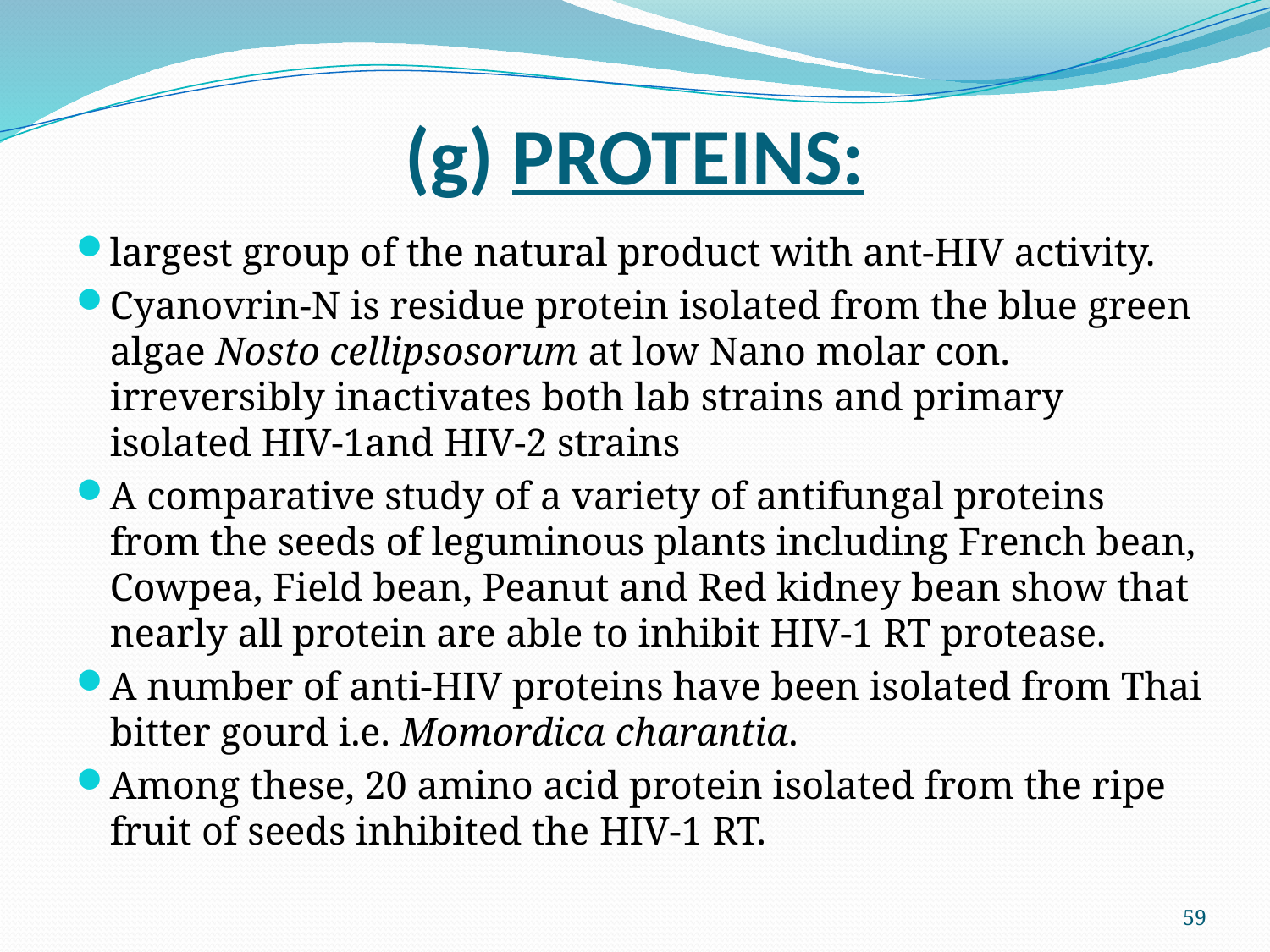

# (g) PROTEINS:
largest group of the natural product with ant-HIV activity.
Cyanovrin-N is residue protein isolated from the blue green algae Nosto cellipsosorum at low Nano molar con. irreversibly inactivates both lab strains and primary isolated HIV-1and HIV-2 strains
A comparative study of a variety of antifungal proteins from the seeds of leguminous plants including French bean, Cowpea, Field bean, Peanut and Red kidney bean show that nearly all protein are able to inhibit HIV-1 RT protease.
A number of anti-HIV proteins have been isolated from Thai bitter gourd i.e. Momordica charantia.
Among these, 20 amino acid protein isolated from the ripe fruit of seeds inhibited the HIV-1 RT.
59